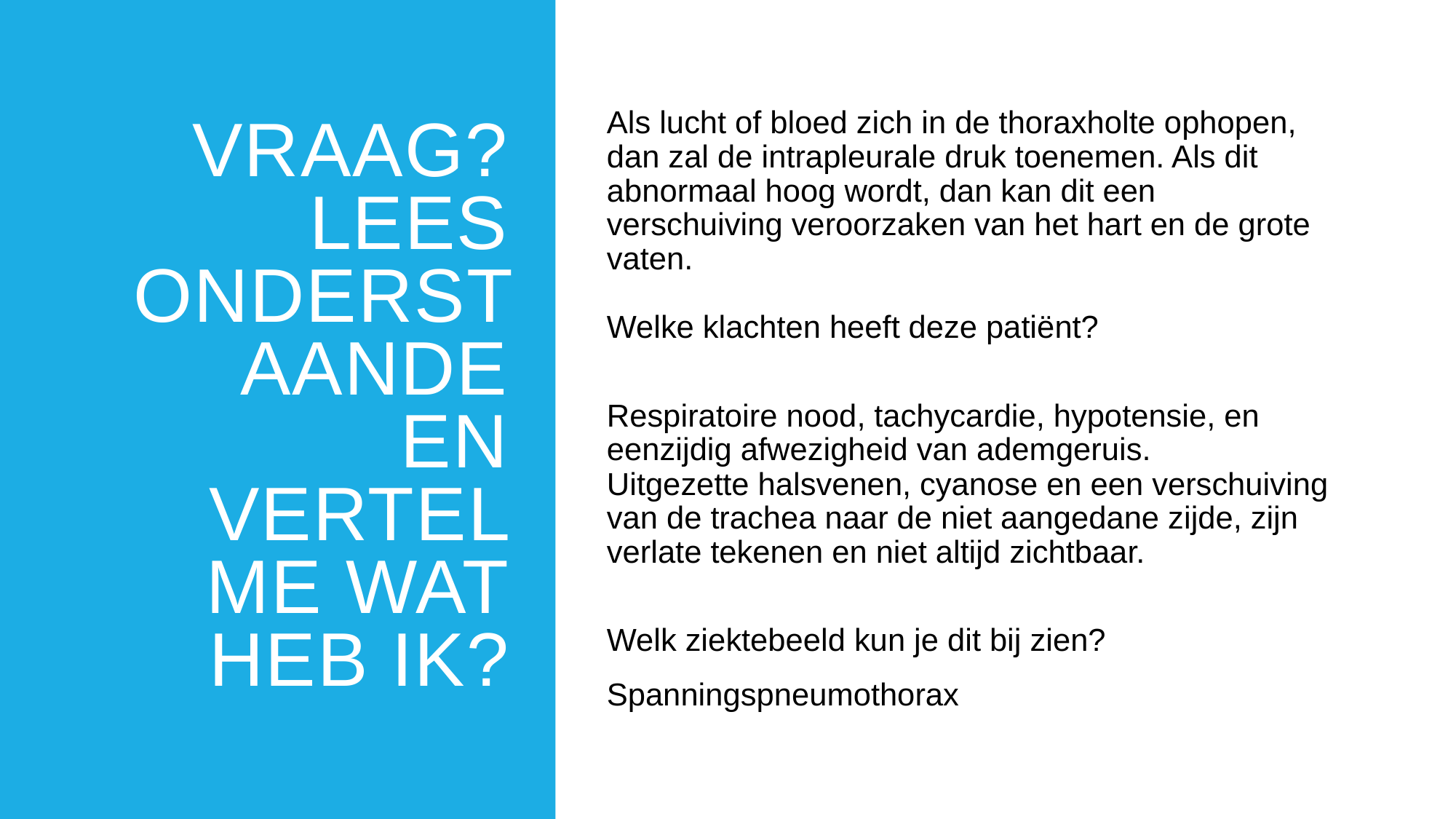

# Vraag? Lees onderstaande en vertel me wat heb ik?
Als lucht of bloed zich in de thoraxholte ophopen, dan zal de intrapleurale druk toenemen. Als dit abnormaal hoog wordt, dan kan dit een verschuiving veroorzaken van het hart en de grote vaten.
Welke klachten heeft deze patiënt?
Respiratoire nood, tachycardie, hypotensie, en eenzijdig afwezigheid van ademgeruis.
Uitgezette halsvenen, cyanose en een verschuiving van de trachea naar de niet aangedane zijde, zijn verlate tekenen en niet altijd zichtbaar.
Welk ziektebeeld kun je dit bij zien?
Spanningspneumothorax